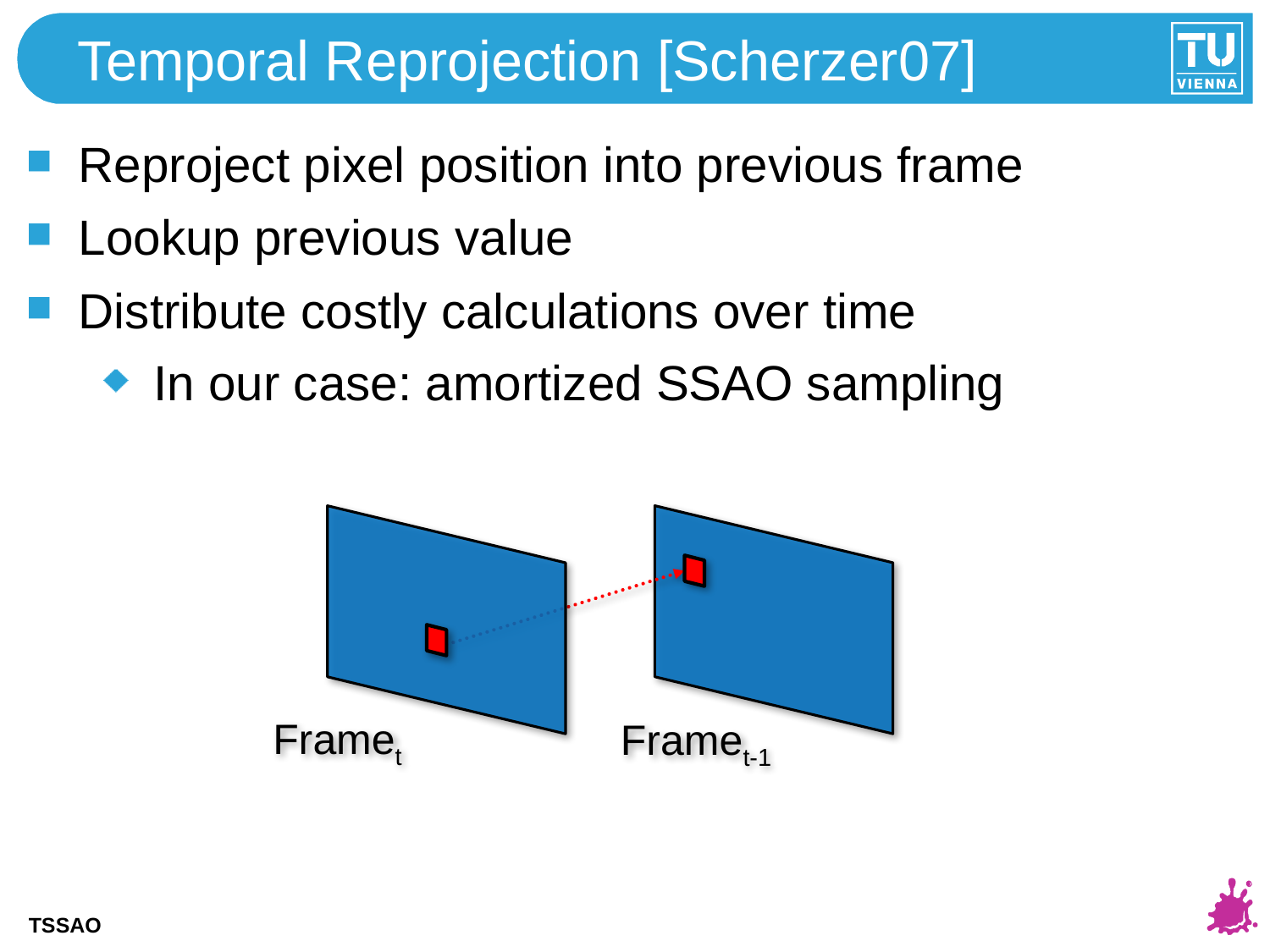

# Temporal Reprojection [Scherzer07]
Reproject pixel position into previous frame
Lookup previous value
Distribute costly calculations over time
In our case: amortized SSAO sampling

Framet
Framet-1
TSSAO